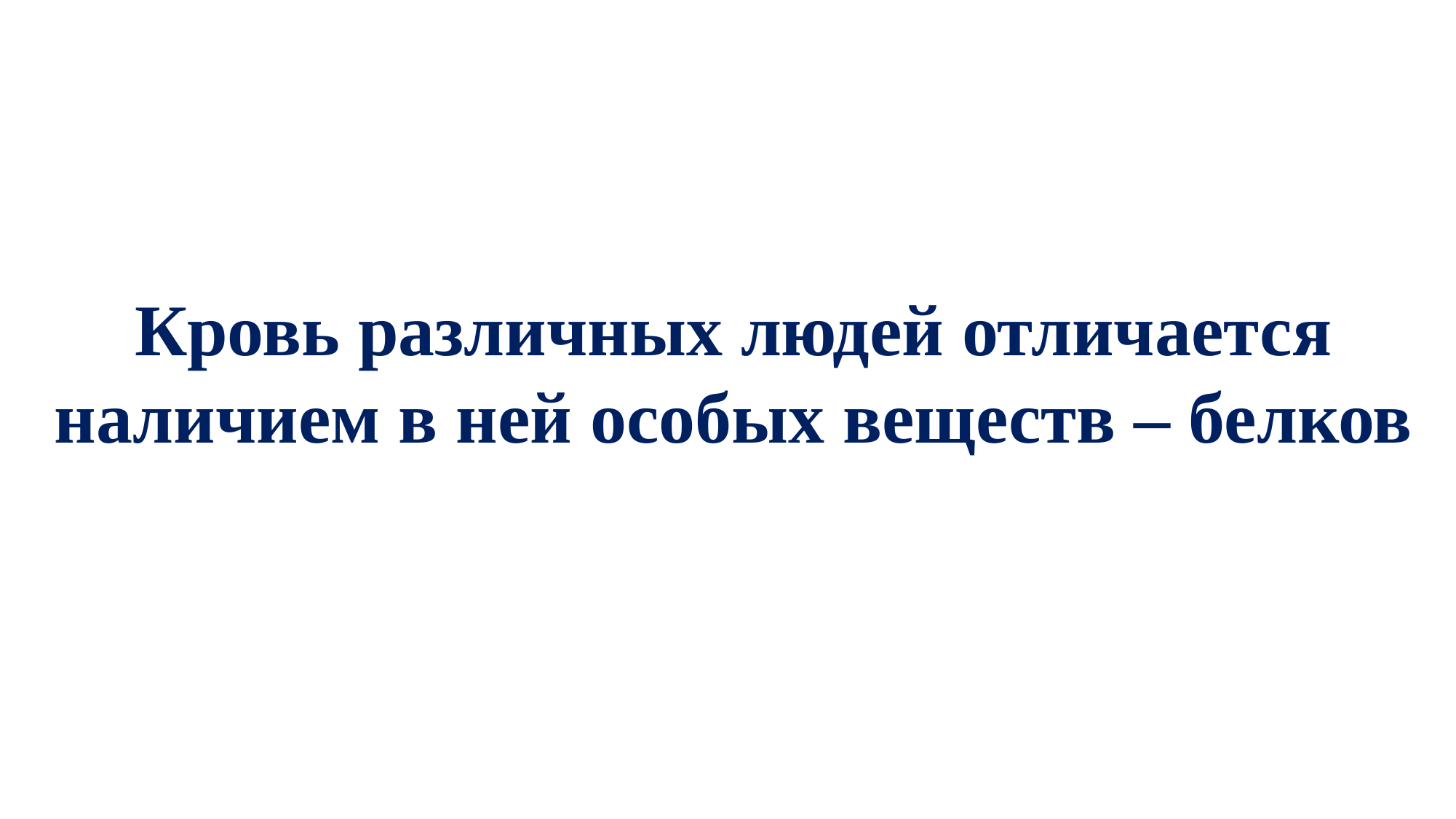

Кровь различных людей отличается наличием в ней особых веществ – белков